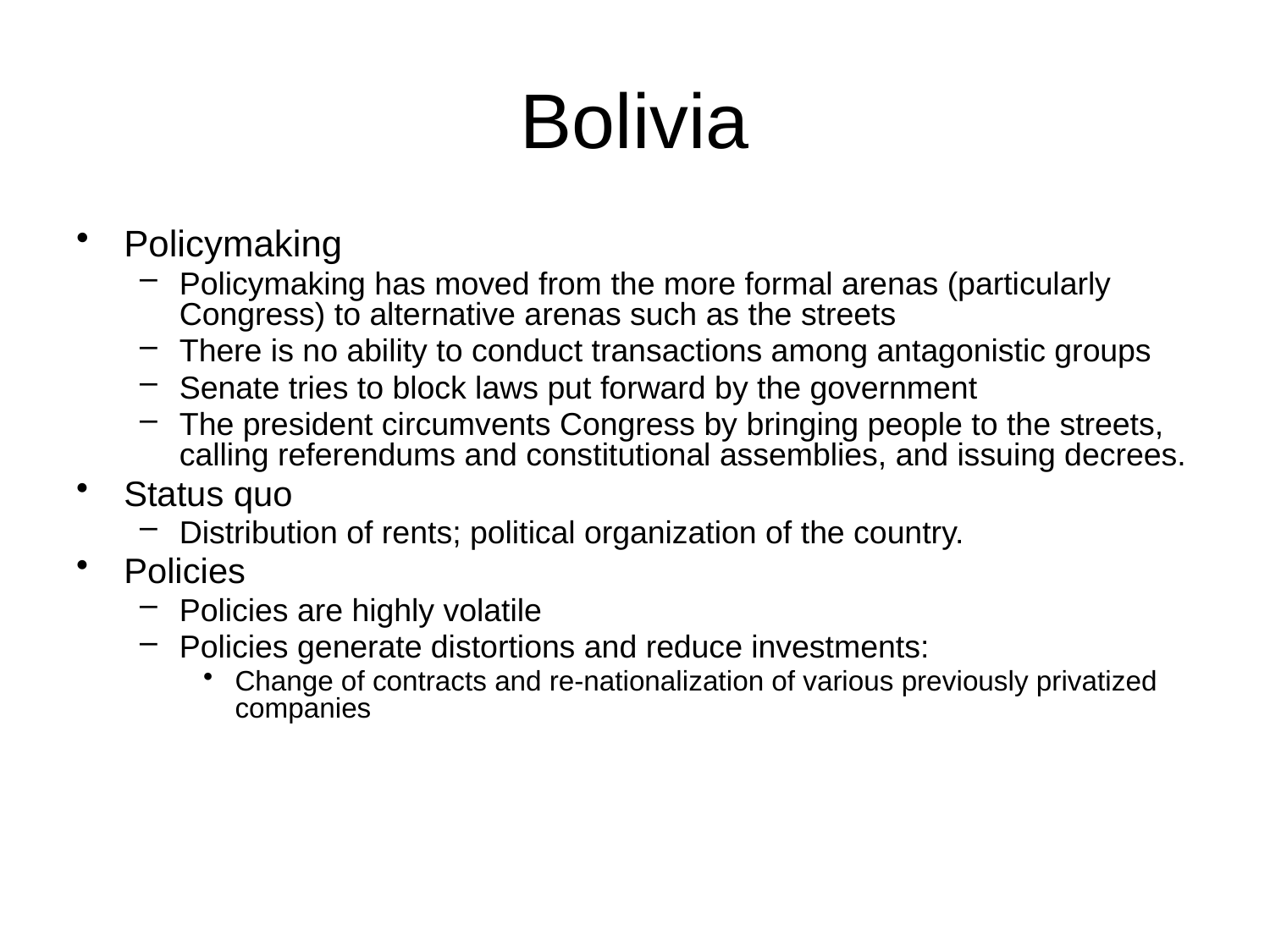

# Bolivia
Policymaking
Policymaking has moved from the more formal arenas (particularly Congress) to alternative arenas such as the streets
There is no ability to conduct transactions among antagonistic groups
Senate tries to block laws put forward by the government
The president circumvents Congress by bringing people to the streets, calling referendums and constitutional assemblies, and issuing decrees.
Status quo
Distribution of rents; political organization of the country.
Policies
Policies are highly volatile
Policies generate distortions and reduce investments:
Change of contracts and re-nationalization of various previously privatized companies